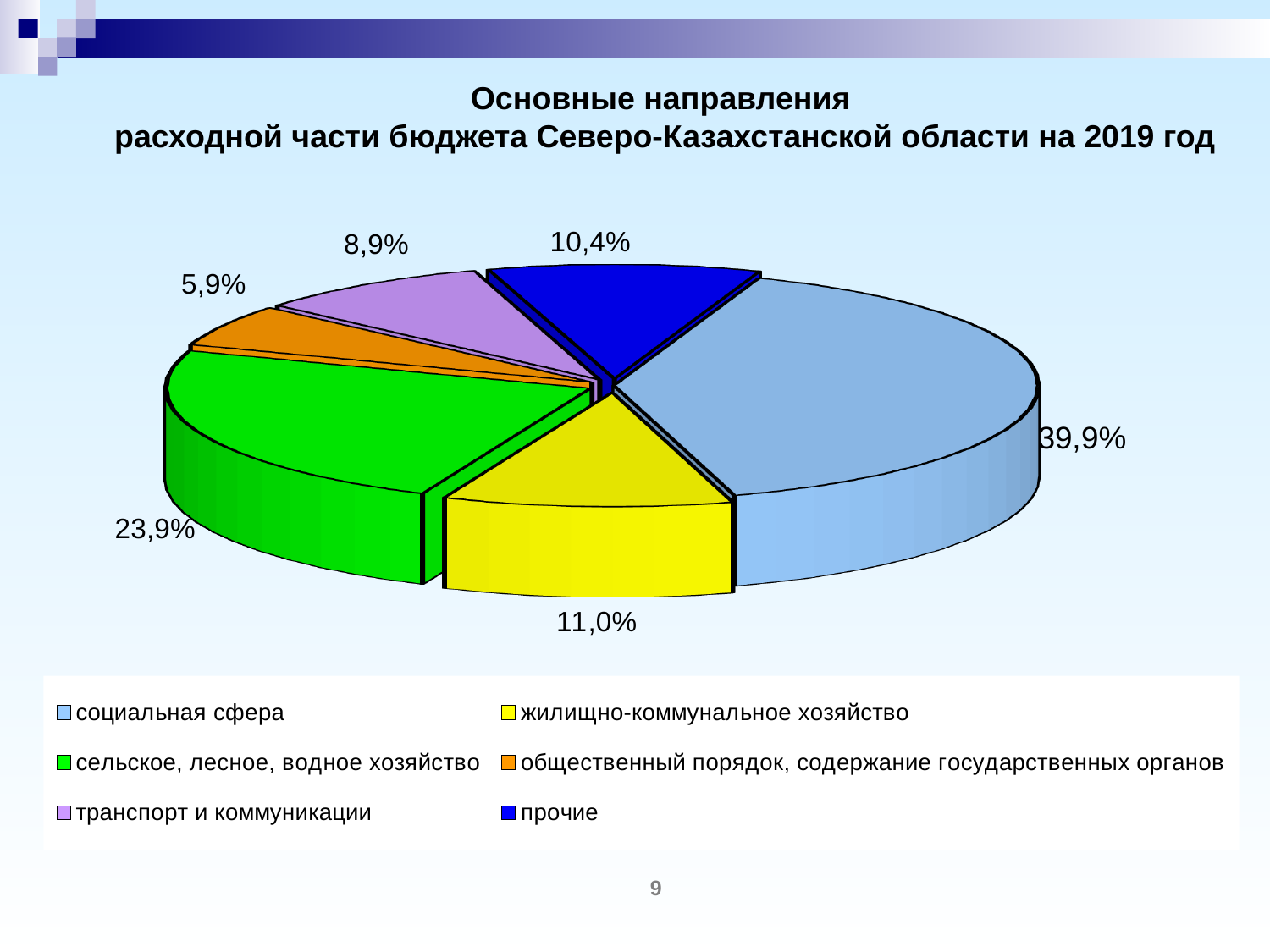

# Основные направления расходной части бюджета Северо-Казахстанской области на 2019 год

[unsupported chart]

9